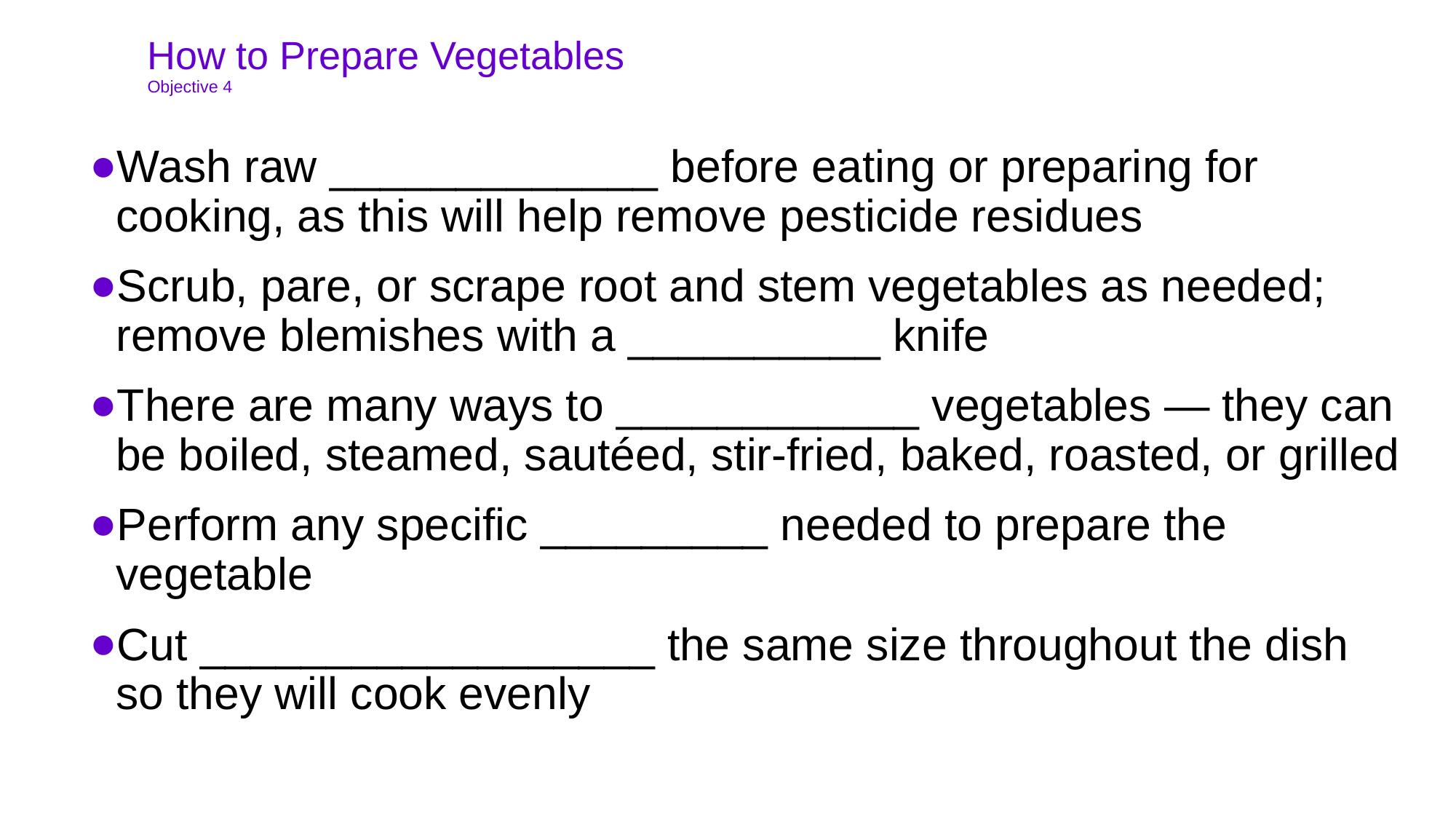

# How to Prepare Vegetables Objective 4
Wash raw _____________ before eating or preparing for cooking, as this will help remove pesticide residues
Scrub, pare, or scrape root and stem vegetables as needed; remove blemishes with a __________ knife
There are many ways to ____________ vegetables — they can be boiled, steamed, sautéed, stir-fried, baked, roasted, or grilled
Perform any specific _________ needed to prepare the vegetable
Cut __________________ the same size throughout the dish so they will cook evenly